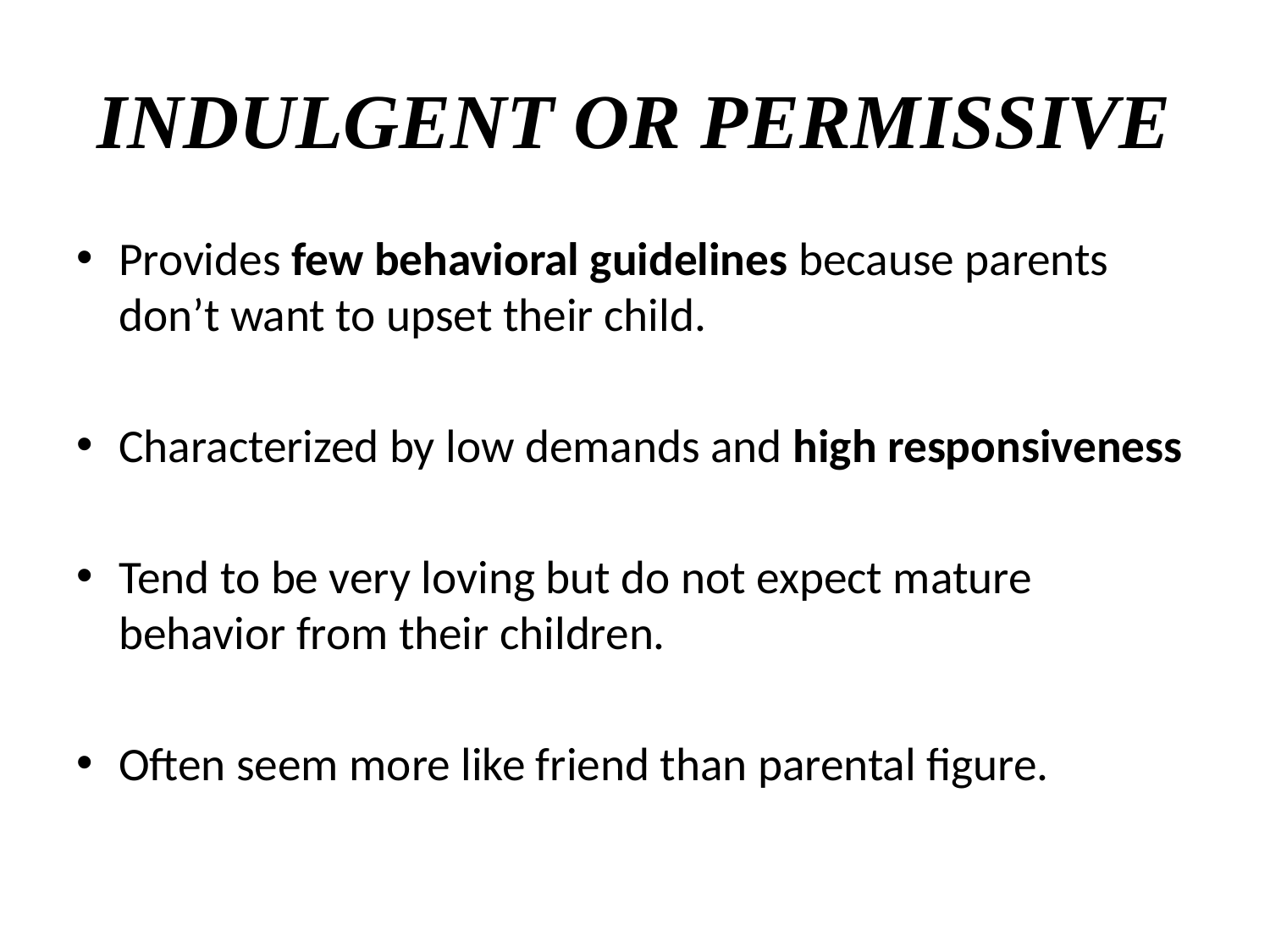

# INDULGENT OR PERMISSIVE
Provides few behavioral guidelines because parents don’t want to upset their child.

Characterized by low demands and high responsiveness

Tend to be very loving but do not expect mature behavior from their children.

Often seem more like friend than parental figure.